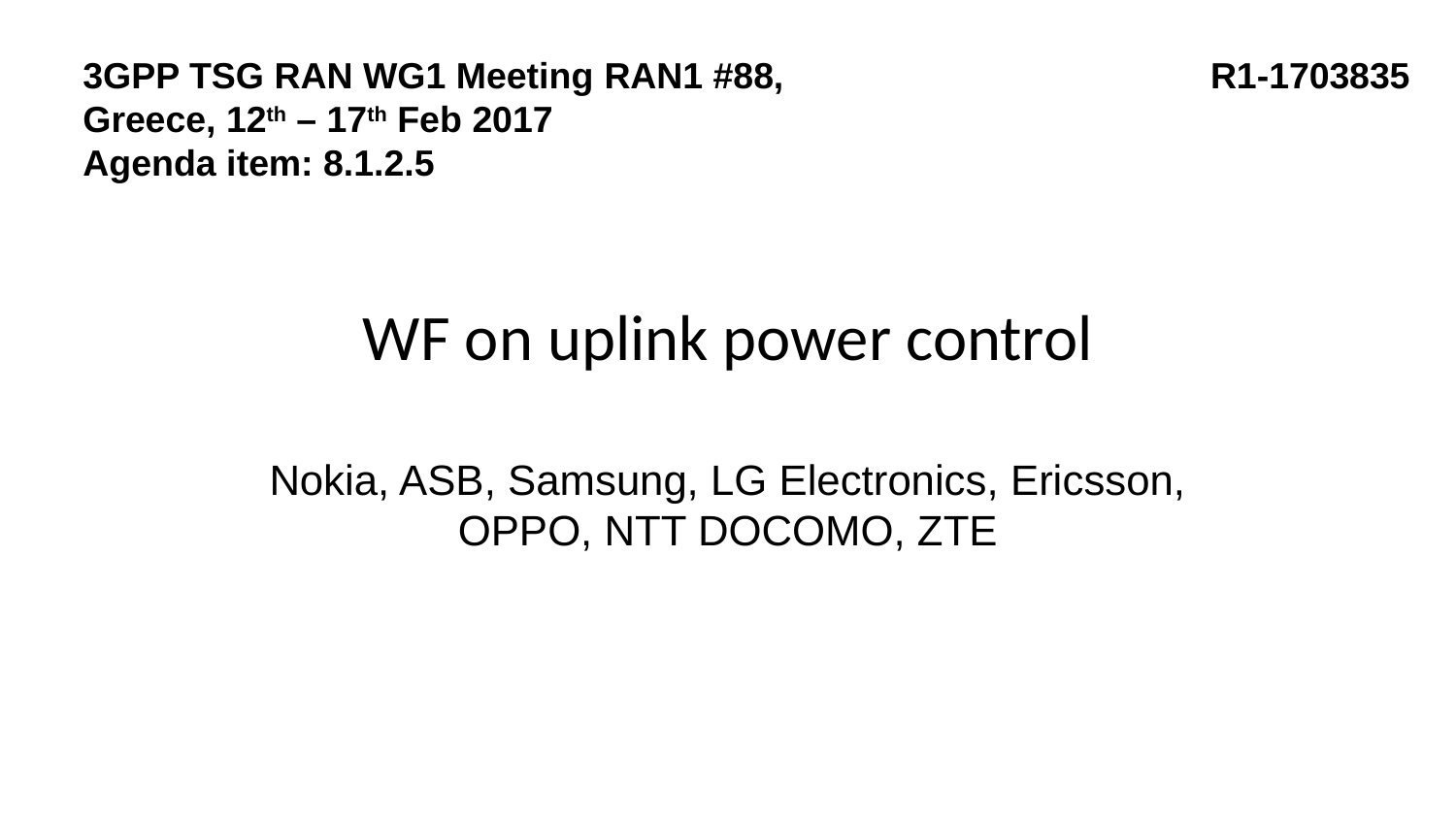

3GPP TSG RAN WG1 Meeting RAN1 #88,
Greece, 12th – 17th Feb 2017
Agenda item: 8.1.2.5
R1-1703835
WF on uplink power control
Nokia, ASB, Samsung, LG Electronics, Ericsson, OPPO, NTT DOCOMO, ZTE